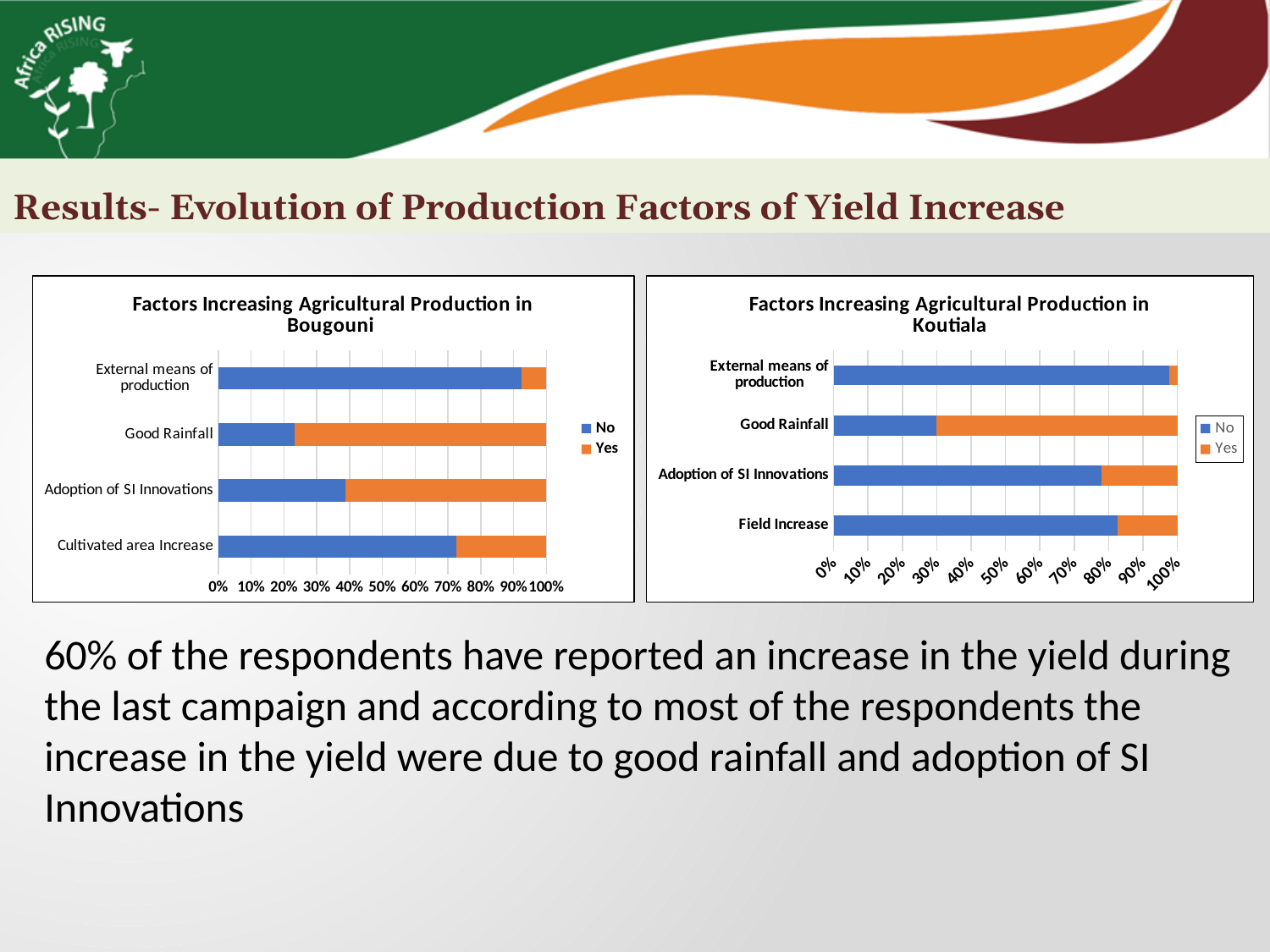

Results- Evolution of Production Factors of Yield Increase

### Chart: Factors Increasing Agricultural Production in Bougouni

| Category | No | Yes |
|---|---|---|
| Cultivated area Increase | 191.0 | 72.0 |
| Adoption of SI Innovations | 102.0 | 161.0 |
| Good Rainfall | 61.0 | 202.0 |
| External means of production | 243.0 | 20.0 |

### Chart: Factors Increasing Agricultural Production in Koutiala

| Category | No | Yes |
|---|---|---|
| Field Increase | 666.0 | 140.0 |
| Adoption of SI Innovations | 629.0 | 177.0 |
| Good Rainfall | 241.0 | 565.0 |
| External means of production | 786.0 | 20.0 |
60% of the respondents have reported an increase in the yield during the last campaign and according to most of the respondents the increase in the yield were due to good rainfall and adoption of SI Innovations